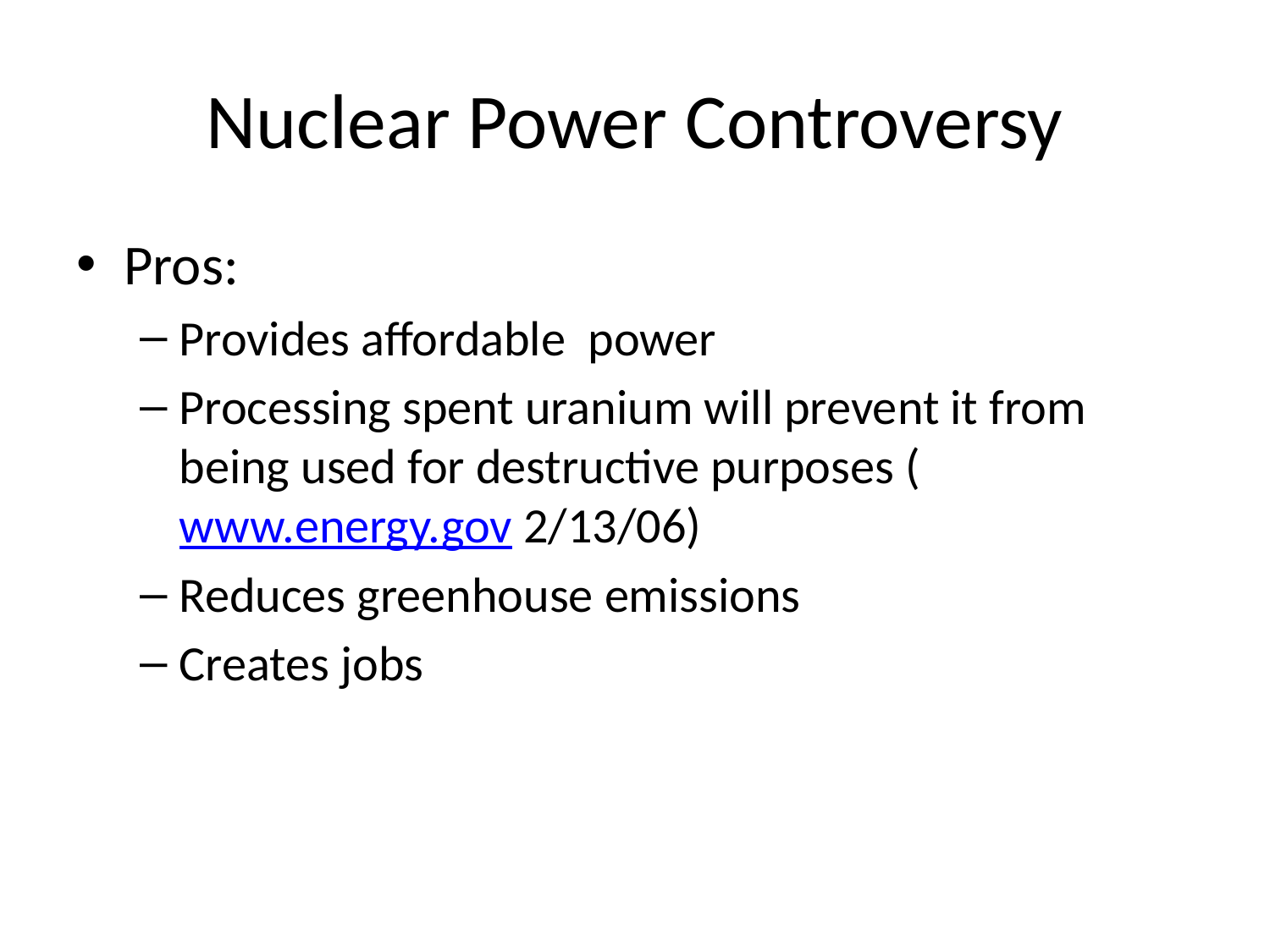

# Nuclear Power Controversy
Pros:
Provides affordable  power
Processing spent uranium will prevent it from being used for destructive purposes (www.energy.gov 2/13/06)
Reduces greenhouse emissions
Creates jobs